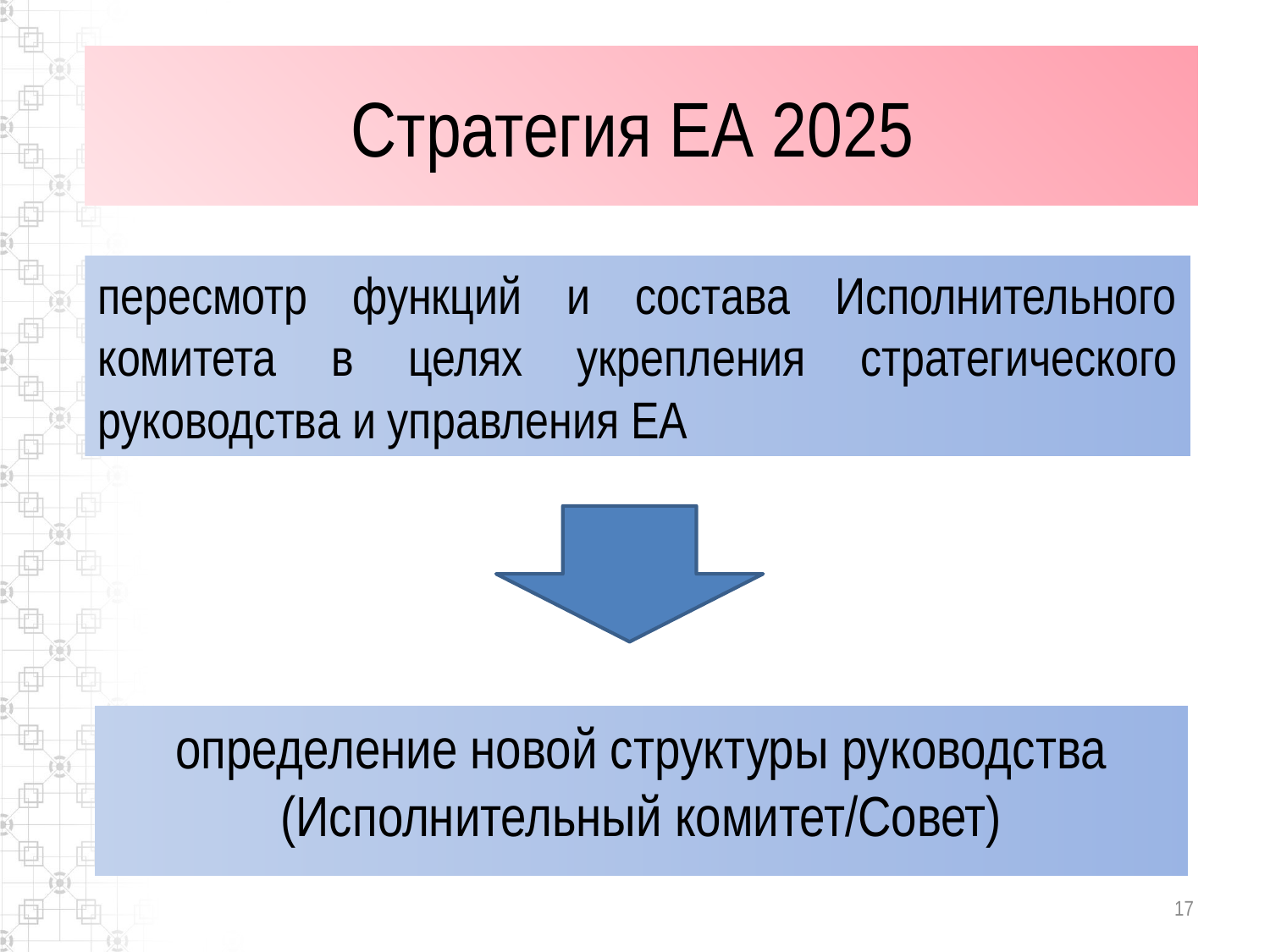

# Стратегия ЕА 2025
пересмотр функций и состава Исполнительного комитета в целях укрепления стратегического руководства и управления ЕА

определение новой структуры руководства (Исполнительный комитет/Совет)
17